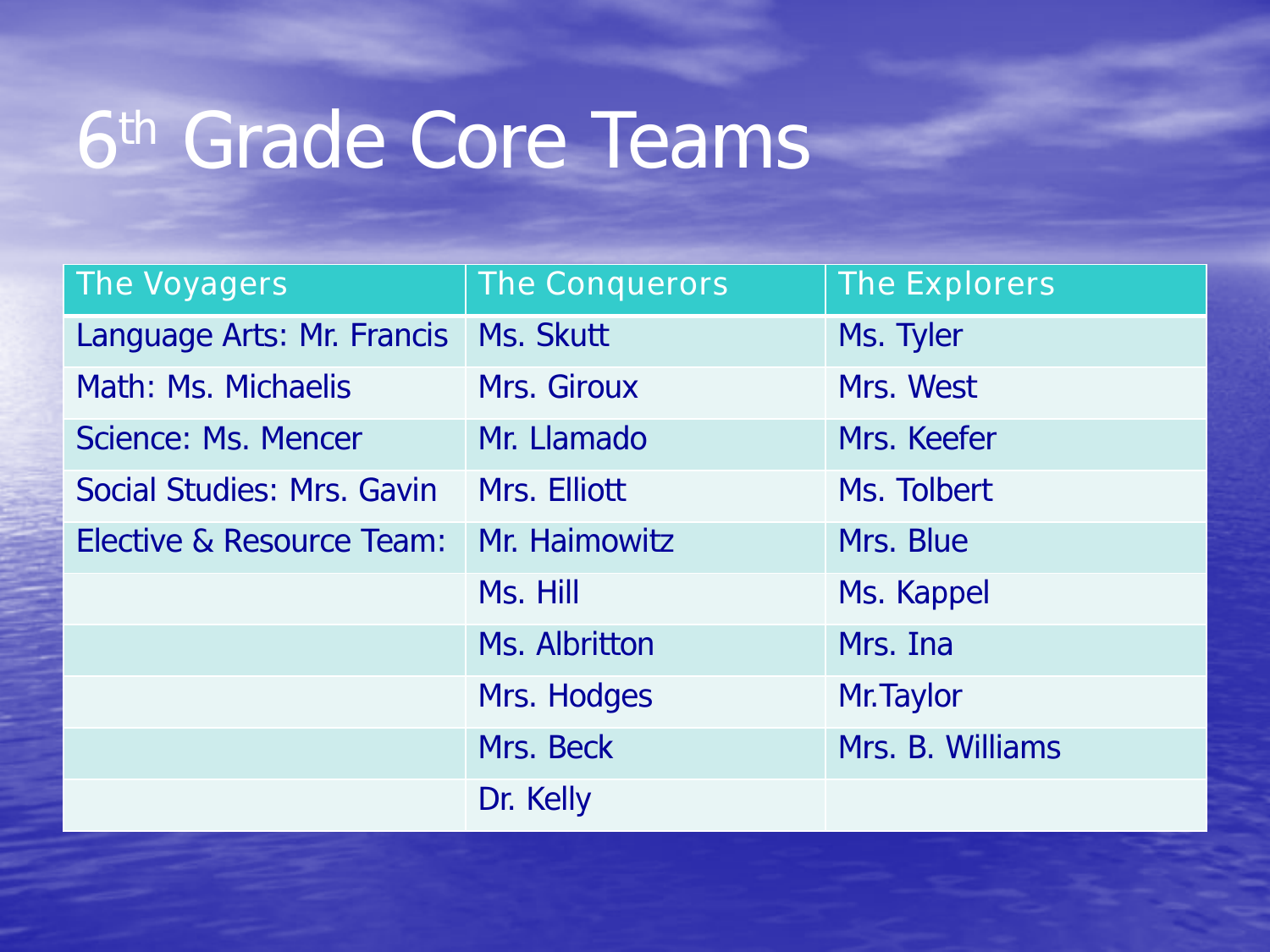

# 6th Grade Core Teams
| The Voyagers | The Conquerors | The Explorers |
| --- | --- | --- |
| Language Arts: Mr. Francis | Ms. Skutt | Ms. Tyler |
| Math: Ms. Michaelis | Mrs. Giroux | Mrs. West |
| Science: Ms. Mencer | Mr. Llamado | Mrs. Keefer |
| Social Studies: Mrs. Gavin | Mrs. Elliott | Ms. Tolbert |
| Elective & Resource Team: | Mr. Haimowitz | Mrs. Blue |
|  | Ms. Hill | Ms. Kappel |
|  | Ms. Albritton | Mrs. Ina |
|  | Mrs. Hodges | Mr.Taylor |
|  | Mrs. Beck | Mrs. B. Williams |
|  | Dr. Kelly |  |